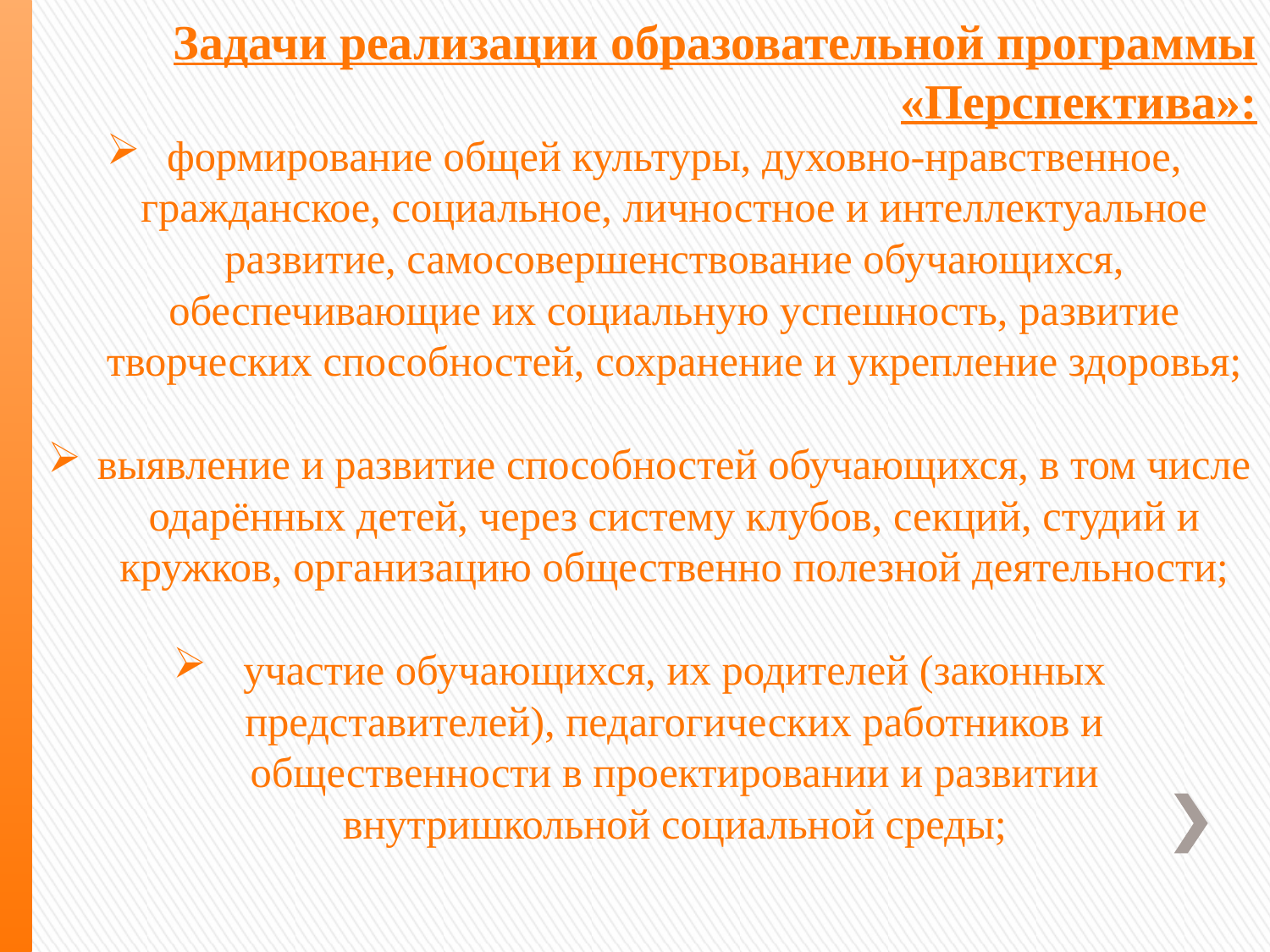

Задачи реализации образовательной программы «Перспектива»:
формирование общей культуры, духовно-нравственное, гражданское, социальное, личностное и интеллектуальное развитие, самосовершенствование обучающихся, обеспечивающие их социальную успешность, развитие творческих способностей, сохранение и укрепление здоровья;

выявление и развитие способностей обучающихся, в том числе одарённых детей, через систему клубов, секций, студий и кружков, организацию общественно полезной деятельности;

участие обучающихся, их родителей (законных представителей), педагогических работников и общественности в проектировании и развитии внутришкольной социальной среды;